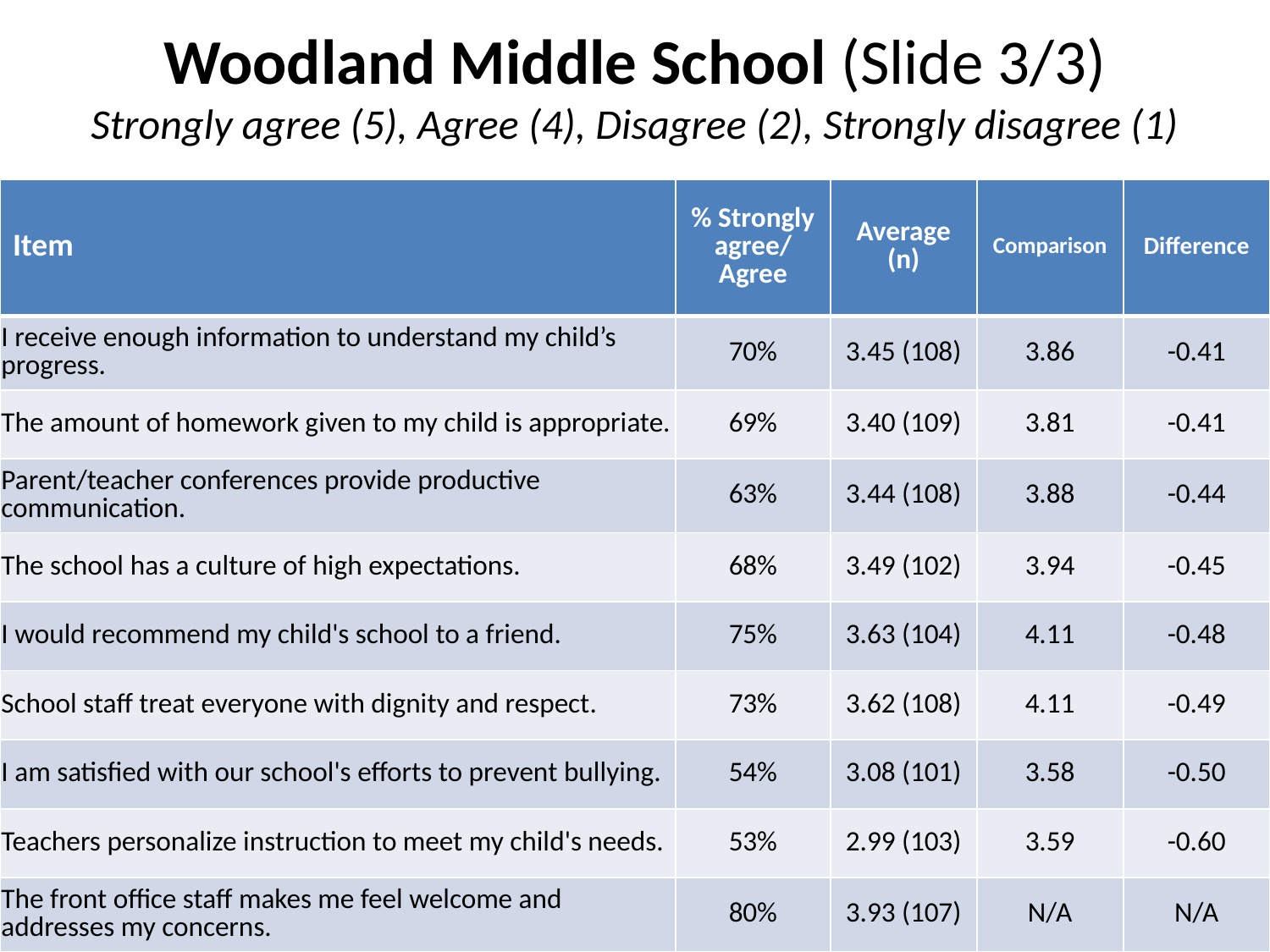

# Woodland Middle School (Slide 3/3) Strongly agree (5), Agree (4), Disagree (2), Strongly disagree (1)
| Item | % Strongly agree/ Agree | Average (n) | Comparison | Difference |
| --- | --- | --- | --- | --- |
| I receive enough information to understand my child’s progress. | 70% | 3.45 (108) | 3.86 | -0.41 |
| The amount of homework given to my child is appropriate. | 69% | 3.40 (109) | 3.81 | -0.41 |
| Parent/teacher conferences provide productive communication. | 63% | 3.44 (108) | 3.88 | -0.44 |
| The school has a culture of high expectations. | 68% | 3.49 (102) | 3.94 | -0.45 |
| I would recommend my child's school to a friend. | 75% | 3.63 (104) | 4.11 | -0.48 |
| School staff treat everyone with dignity and respect. | 73% | 3.62 (108) | 4.11 | -0.49 |
| I am satisfied with our school's efforts to prevent bullying. | 54% | 3.08 (101) | 3.58 | -0.50 |
| Teachers personalize instruction to meet my child's needs. | 53% | 2.99 (103) | 3.59 | -0.60 |
| The front office staff makes me feel welcome and addresses my concerns. | 80% | 3.93 (107) | N/A | N/A |